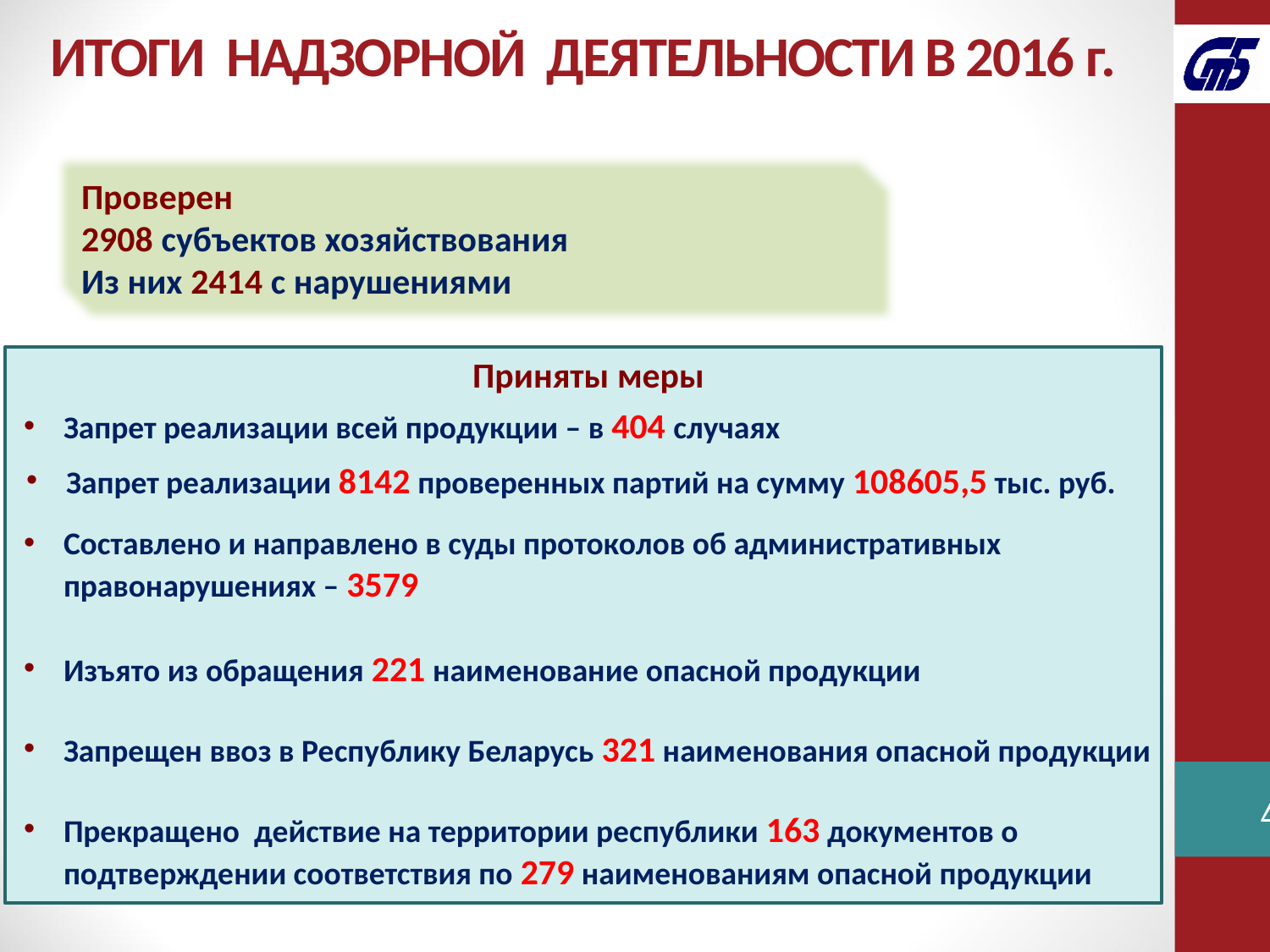

ИТОГИ  НАДЗОРНОЙ  ДЕЯТЕЛЬНОСТИ В 2016 г.
Проверен
2908 субъектов хозяйствования
Из них 2414 с нарушениями
Приняты меры

Запрет реализации всей продукции – в 404 случаях
Запрет реализации 8142 проверенных партий на сумму 108605,5 тыс. руб.

Составлено и направлено в суды протоколов об административных правонарушениях – 3579

Изъято из обращения 221 наименование опасной продукции

Запрещен ввоз в Республику Беларусь 321 наименования опасной продукции

Прекращено  действие на территории республики 163 документов о подтверждении соответствия по 279 наименованиям опасной продукции

49